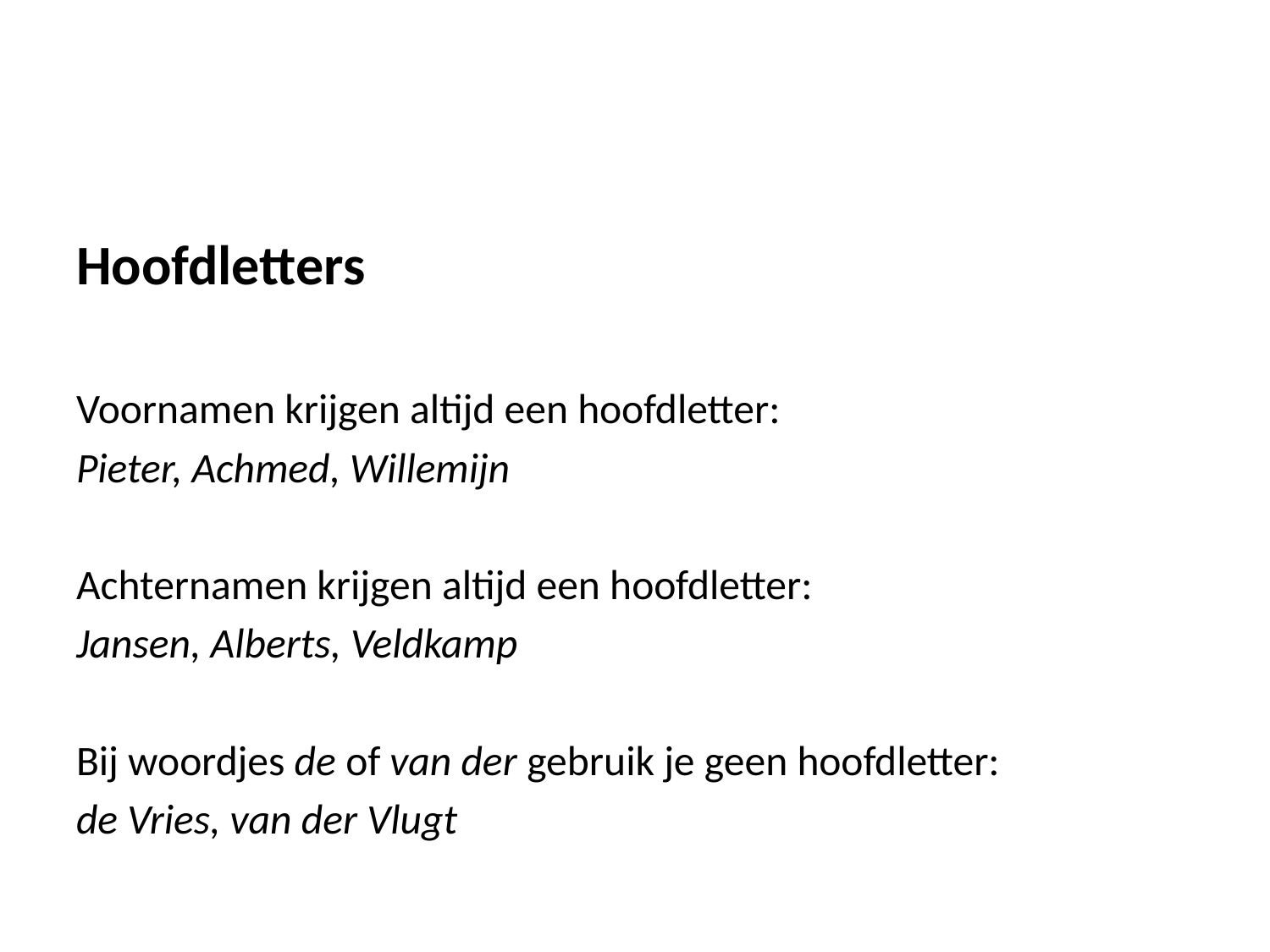

#
Hoofdletters

Voornamen krijgen altijd een hoofdletter:
Pieter, Achmed, Willemijn

Achternamen krijgen altijd een hoofdletter:
Jansen, Alberts, Veldkamp

Bij woordjes de of van der gebruik je geen hoofdletter:
de Vries, van der Vlugt